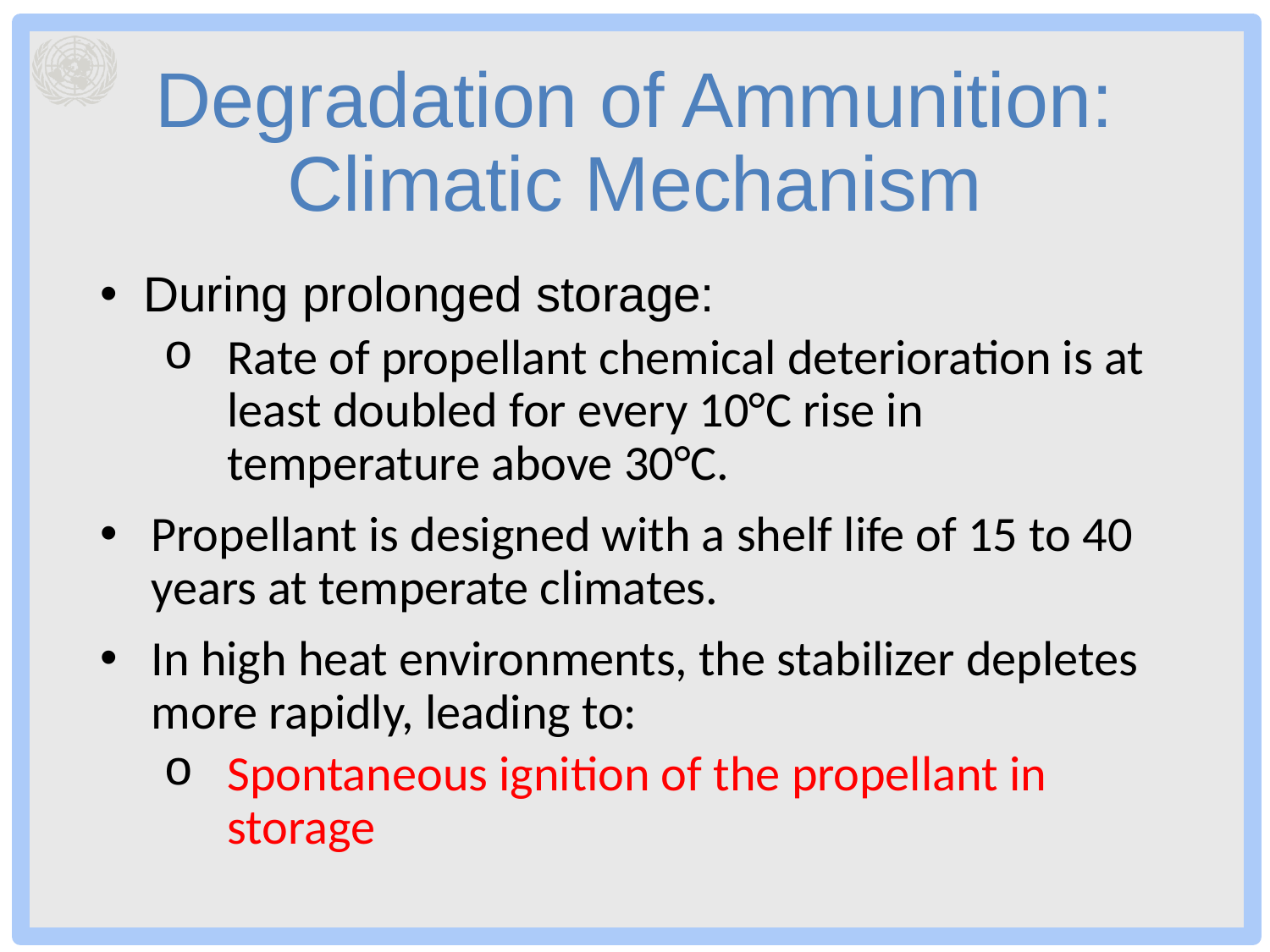

# Degradation of Ammunition: Climatic Mechanism
During prolonged storage:
Rate of propellant chemical deterioration is at least doubled for every 10°C rise in temperature above 30°C.
Propellant is designed with a shelf life of 15 to 40 years at temperate climates.
In high heat environments, the stabilizer depletes more rapidly, leading to:
Spontaneous ignition of the propellant in storage